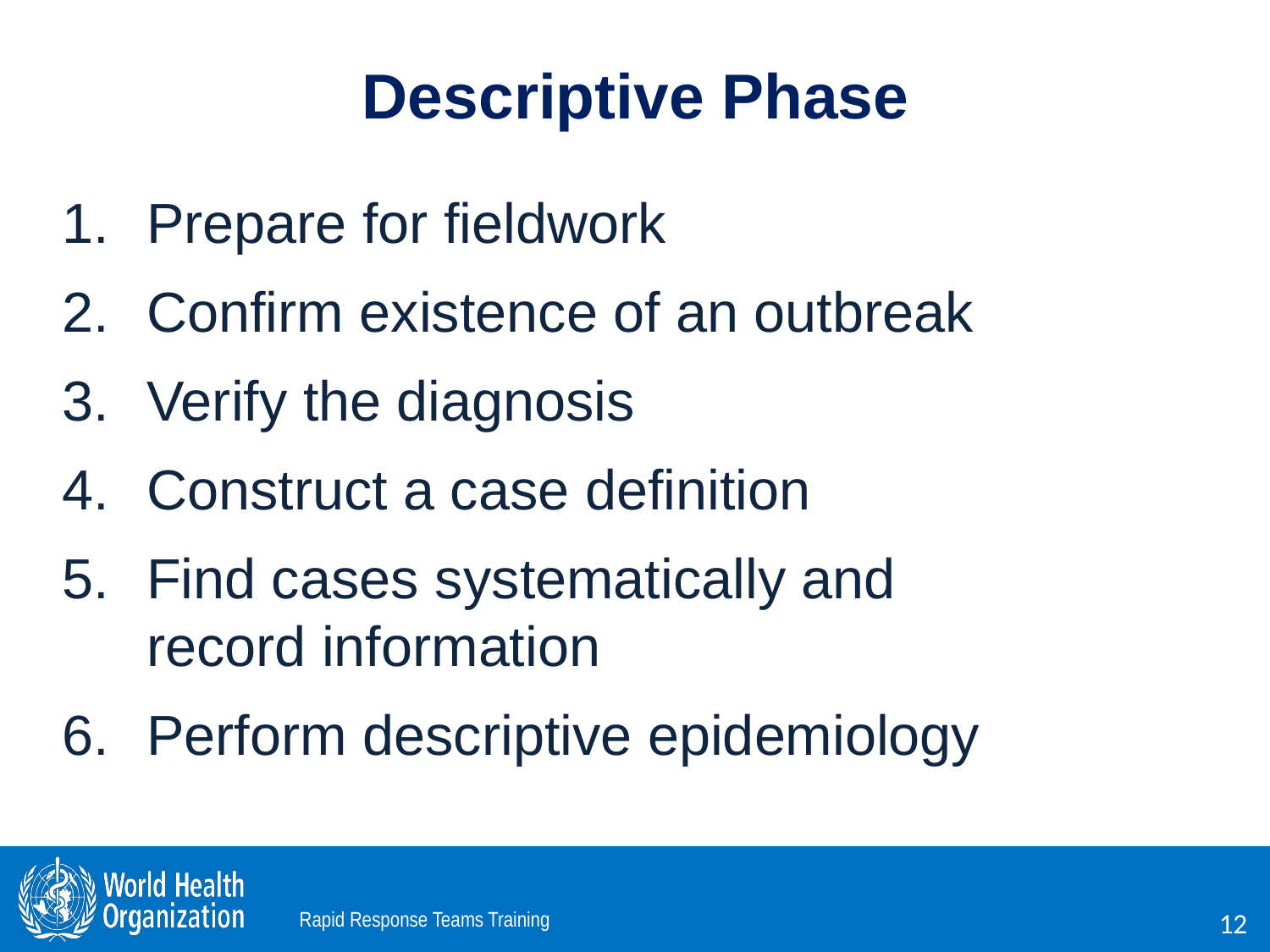

Descriptive Phase
Prepare for fieldwork
Confirm existence of an outbreak
Verify the diagnosis
Construct a case definition
Find cases systematically and record information
Perform descriptive epidemiology